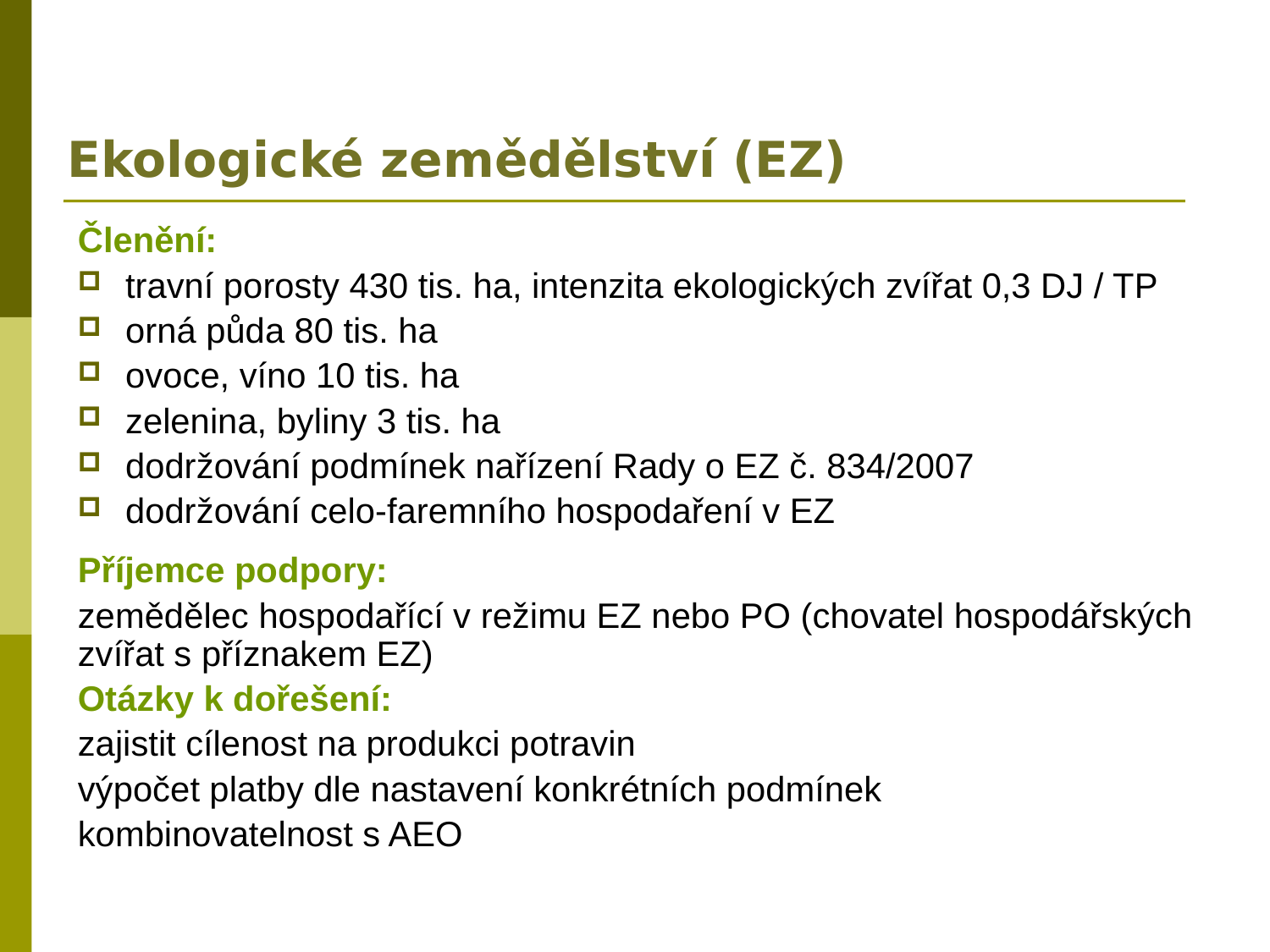

# Ekologické zemědělství (EZ)
Členění:
travní porosty 430 tis. ha, intenzita ekologických zvířat 0,3 DJ / TP
orná půda 80 tis. ha
ovoce, víno 10 tis. ha
zelenina, byliny 3 tis. ha
dodržování podmínek nařízení Rady o EZ č. 834/2007
dodržování celo-faremního hospodaření v EZ
Příjemce podpory:
zemědělec hospodařící v režimu EZ nebo PO (chovatel hospodářských zvířat s příznakem EZ)
Otázky k dořešení:
zajistit cílenost na produkci potravin
výpočet platby dle nastavení konkrétních podmínek
kombinovatelnost s AEO